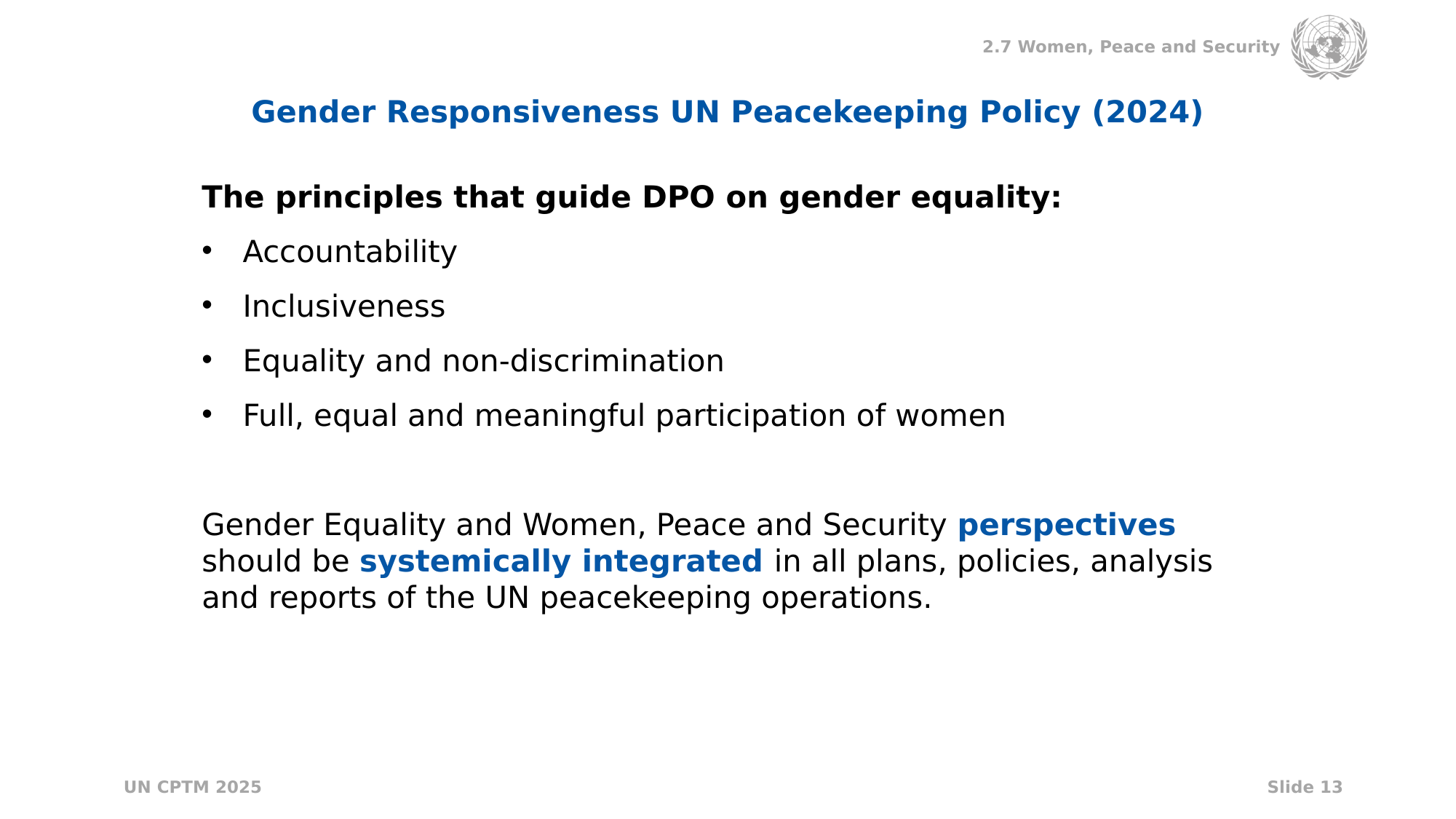

Gender Responsiveness UN Peacekeeping Policy (2024)
The principles that guide DPO on gender equality:
Accountability
Inclusiveness
Equality and non-discrimination
Full, equal and meaningful participation of women

Gender Equality and Women, Peace and Security perspectives should be systemically integrated in all plans, policies, analysis and reports of the UN peacekeeping operations.